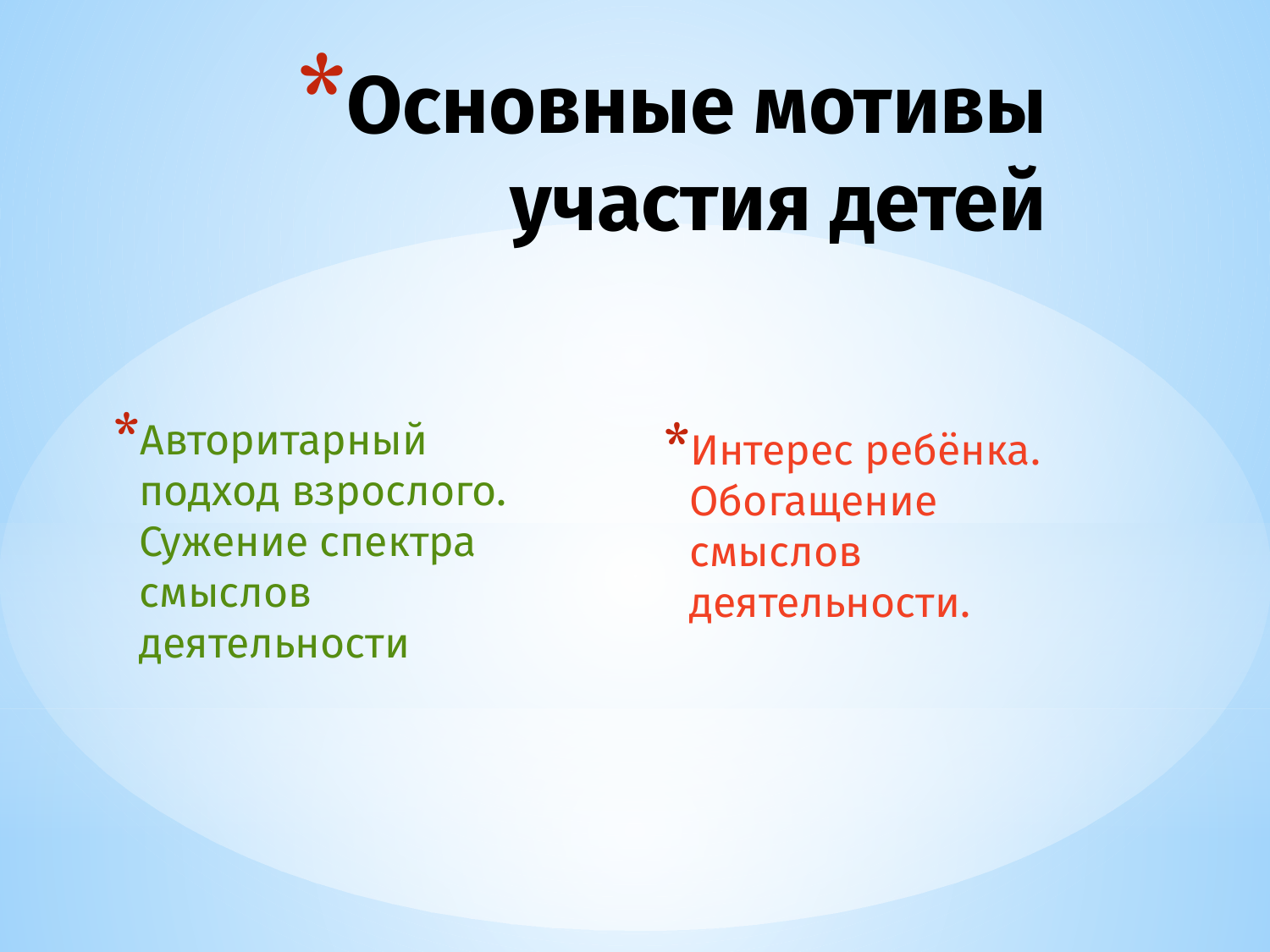

# Основные мотивы участия детей
Авторитарный подход взрослого. Сужение спектра смыслов деятельности
Интерес ребёнка. Обогащение смыслов деятельности.